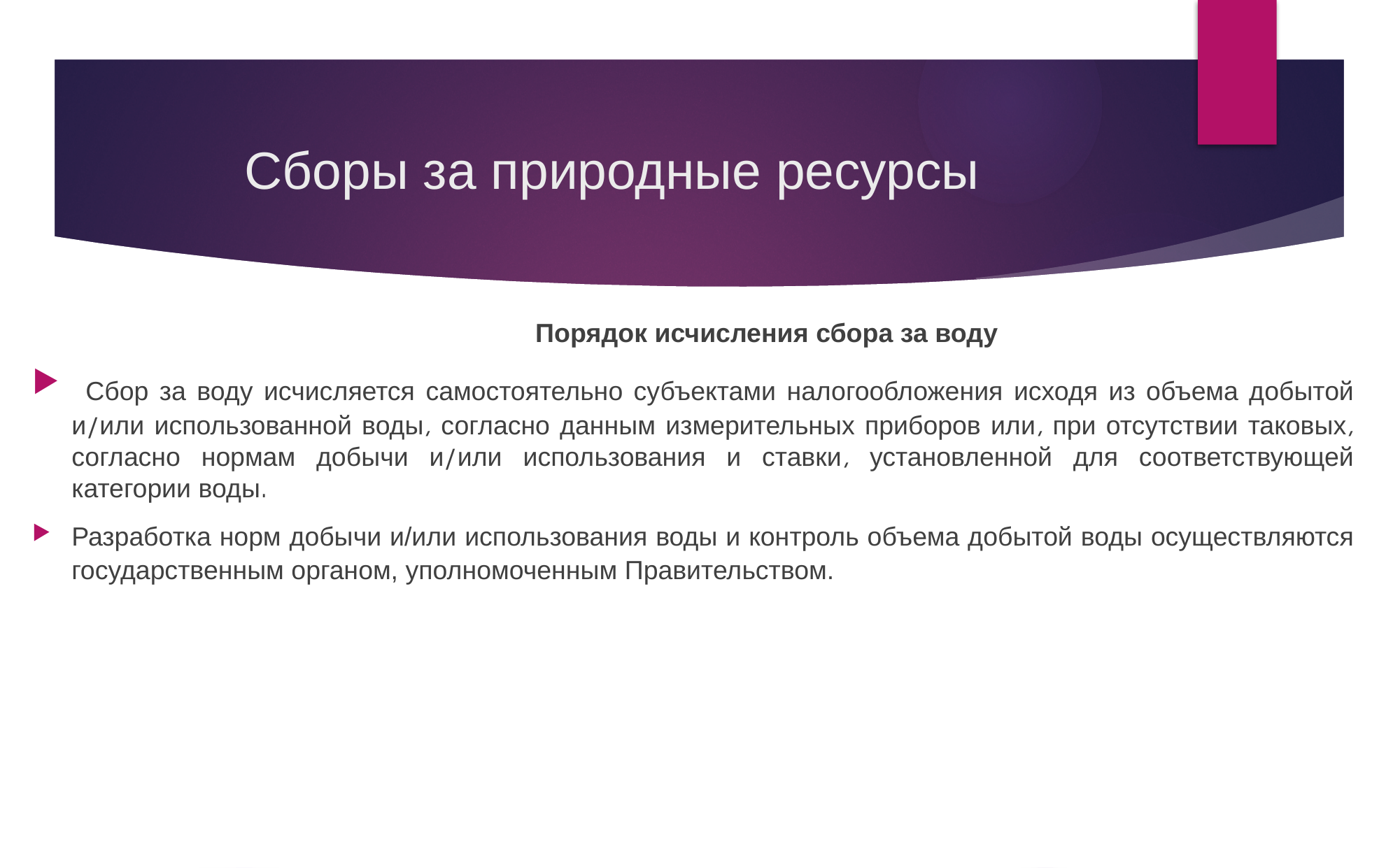

# Сборы за природные ресурсы
                    Порядок исчисления сбора за воду
 Сбор за воду исчисляется самостоятельно субъектами налогообложения исходя из объема добытой и/или использованной воды, согласно данным измерительных приборов или, при отсутствии таковых, согласно нормам добычи и/или использования и ставки, установленной для соответствующей категории воды.
Разработка норм добычи и/или использования воды и контроль объема добытой воды осуществляются государственным органом, уполномоченным Правительством.